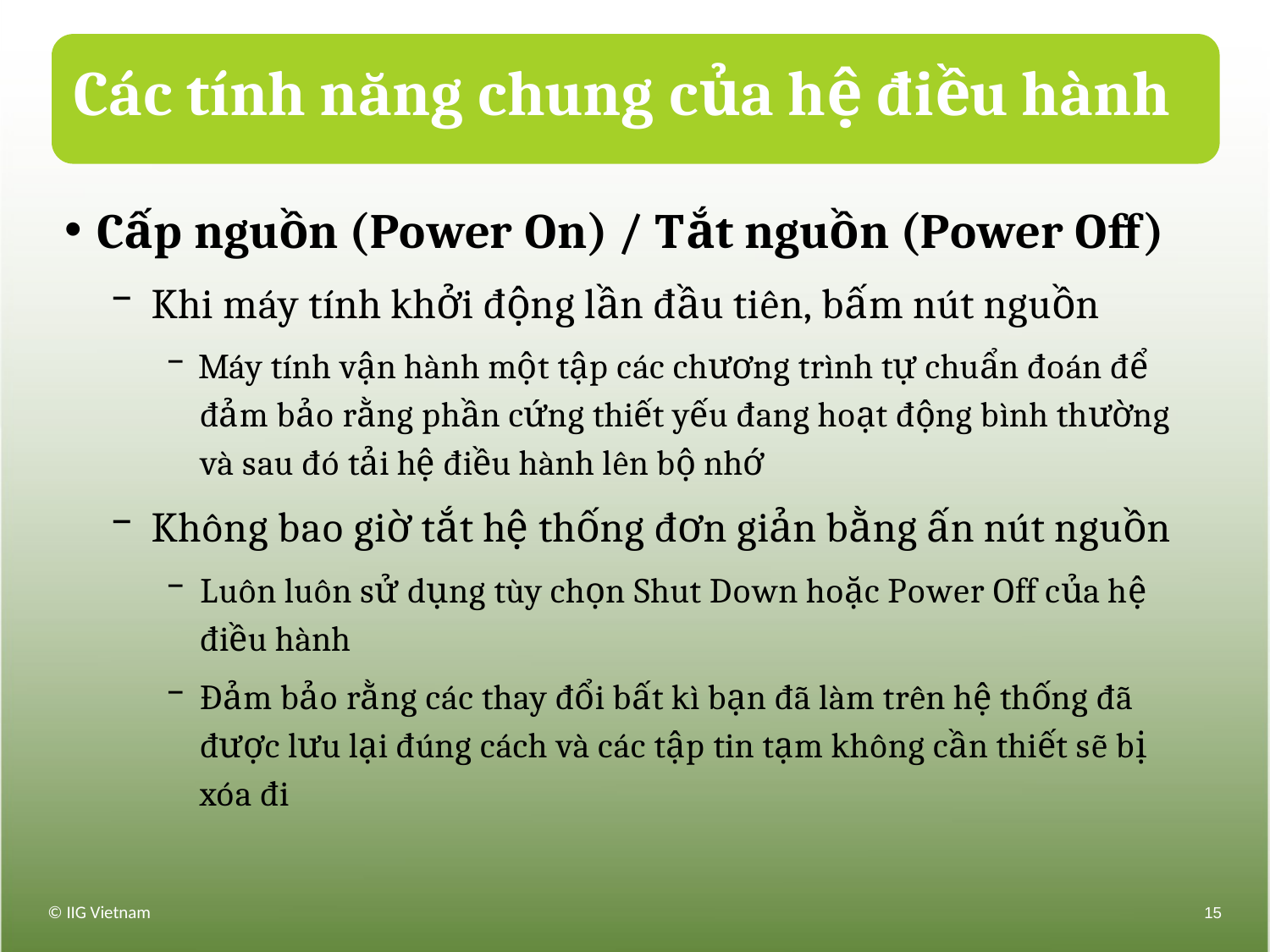

# Các tính năng chung của hệ điều hành
Cấp nguồn (Power On) / Tắt nguồn (Power Off)
Khi máy tính khởi động lần đầu tiên, bấm nút nguồn
Máy tính vận hành một tập các chương trình tự chuẩn đoán để đảm bảo rằng phần cứng thiết yếu đang hoạt động bình thường và sau đó tải hệ điều hành lên bộ nhớ
Không bao giờ tắt hệ thống đơn giản bằng ấn nút nguồn
Luôn luôn sử dụng tùy chọn Shut Down hoặc Power Off của hệ điều hành
Đảm bảo rằng các thay đổi bất kì bạn đã làm trên hệ thống đã được lưu lại đúng cách và các tập tin tạm không cần thiết sẽ bị xóa đi

© IIG Vietnam
15